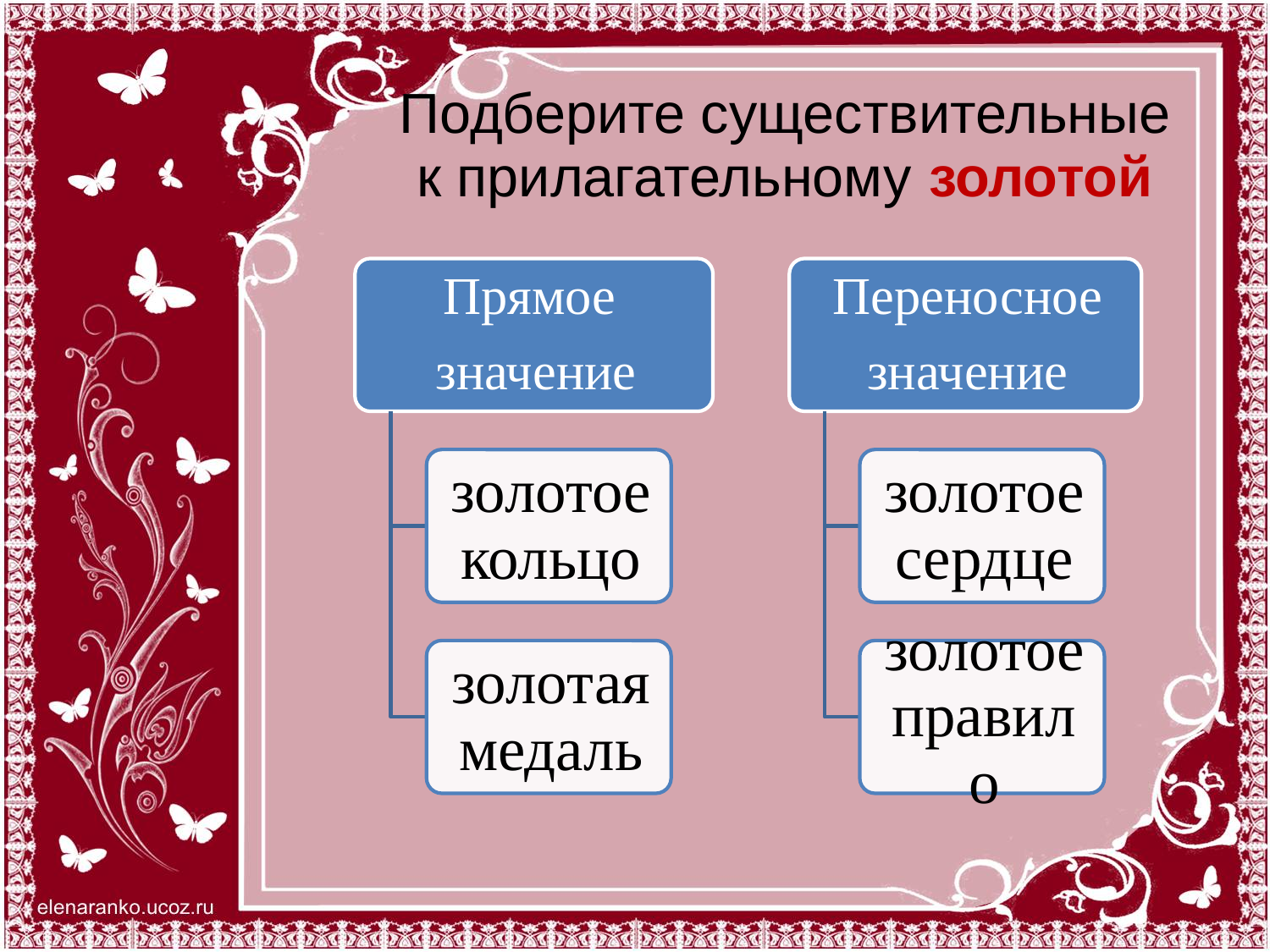

# Подберите существительные к прилагательному золотой
Прямое
значение
золотое кольцо
золотая медаль
Переносное
значение
золотое сердце
золотое правило